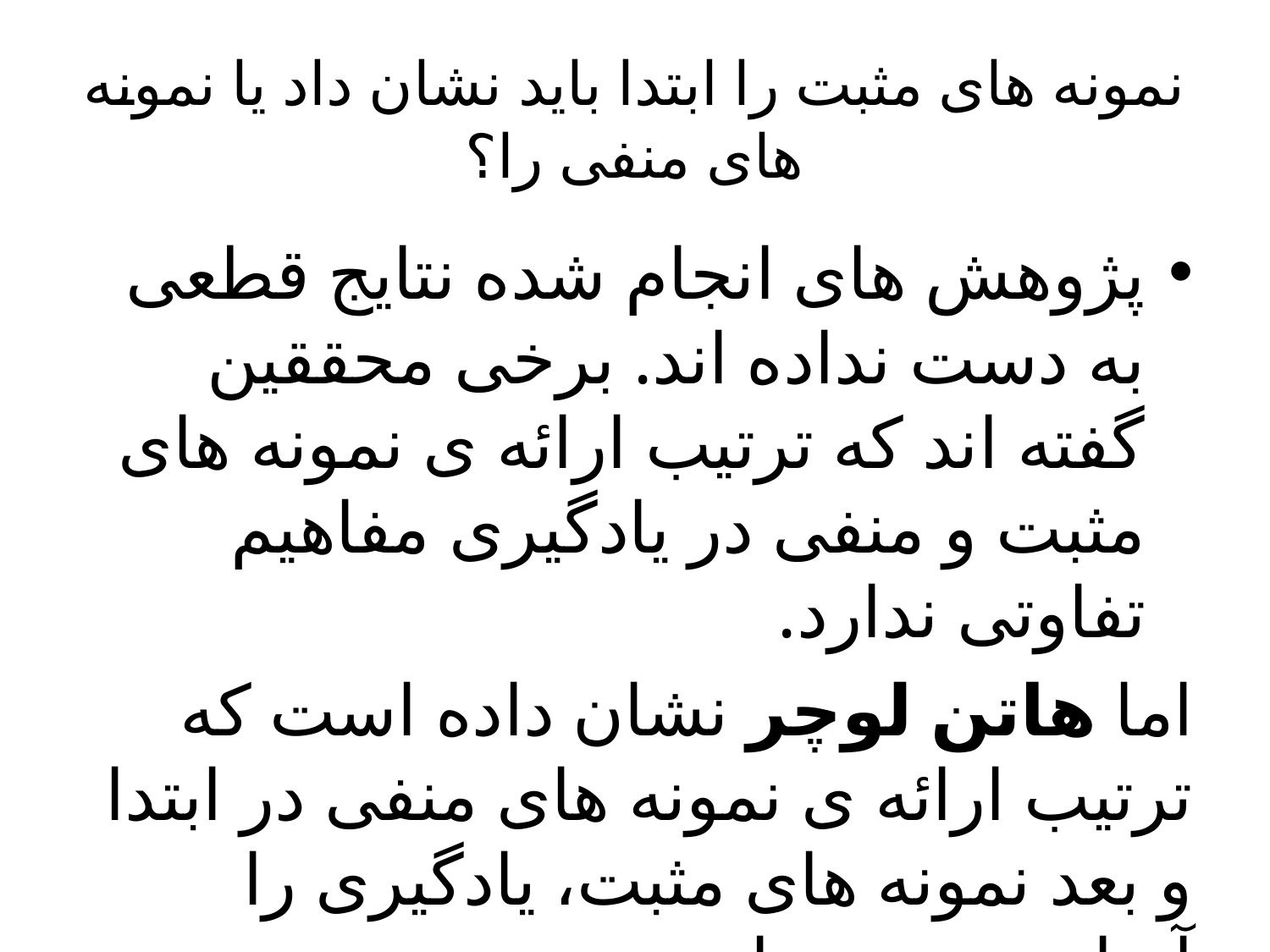

# نمونه های مثبت را ابتدا باید نشان داد یا نمونه های منفی را؟
پژوهش های انجام شده نتایج قطعی به دست نداده اند. برخی محققین گفته اند که ترتیب ارائه ی نمونه های مثبت و منفی در یادگیری مفاهیم تفاوتی ندارد.
اما هاتن لوچر نشان داده است که ترتیب ارائه ی نمونه های منفی در ابتدا و بعد نمونه های مثبت، یادگیری را آسان تر می سازد.